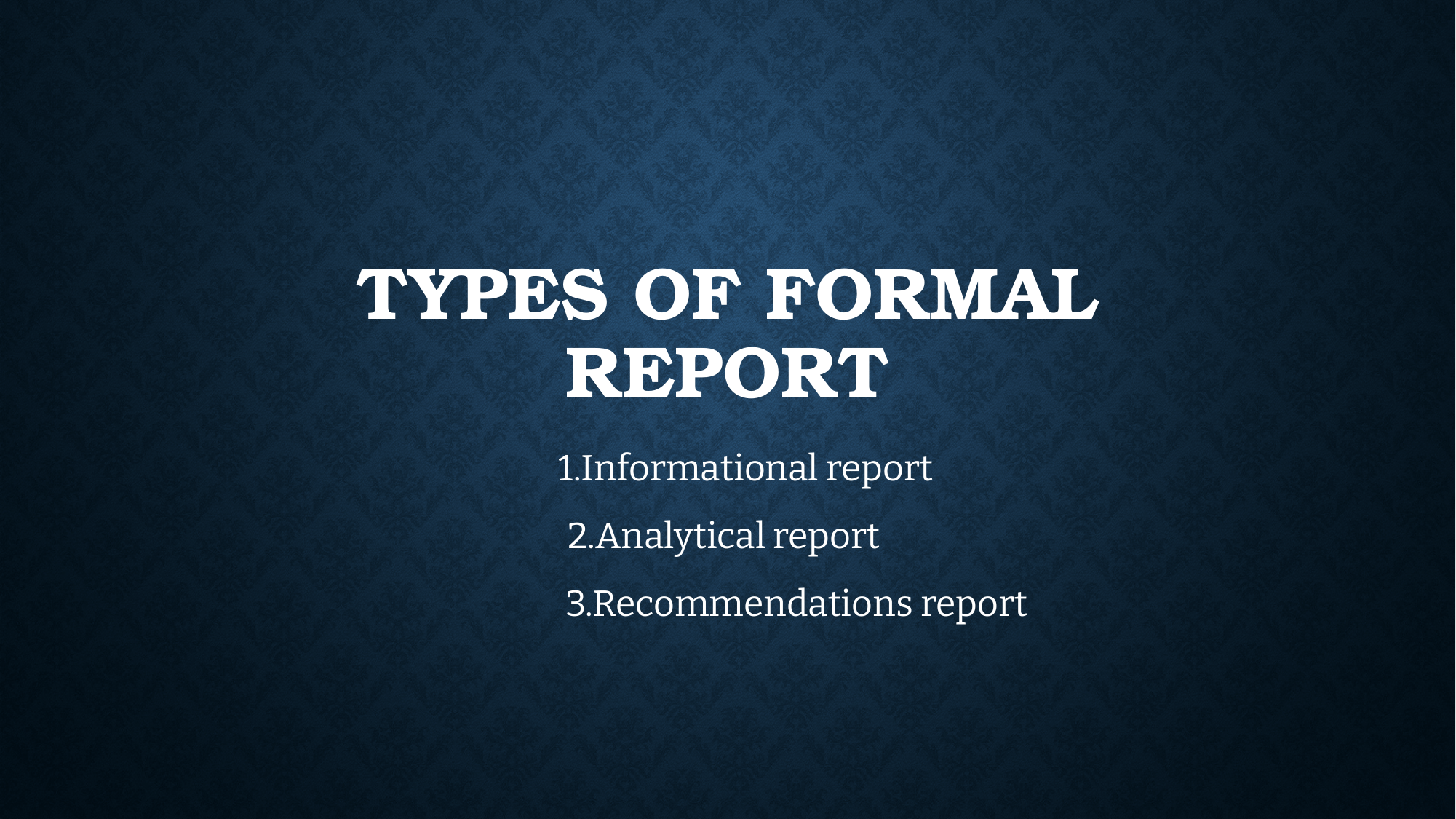

# Types of formal report
     1.Informational report
2.Analytical report
	    3.Recommendations report